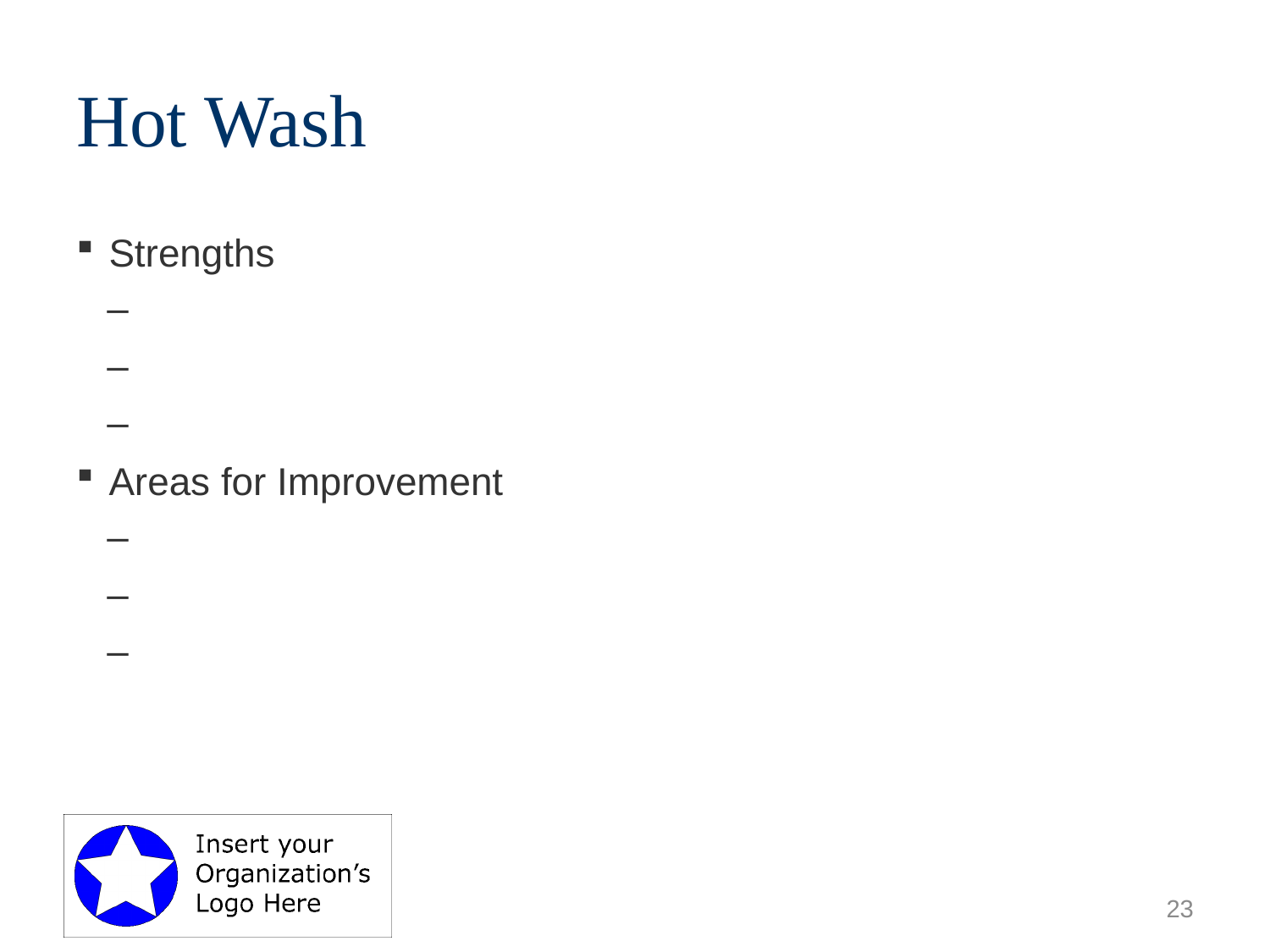

# Hot Wash
Strengths

Areas for Improvement

23